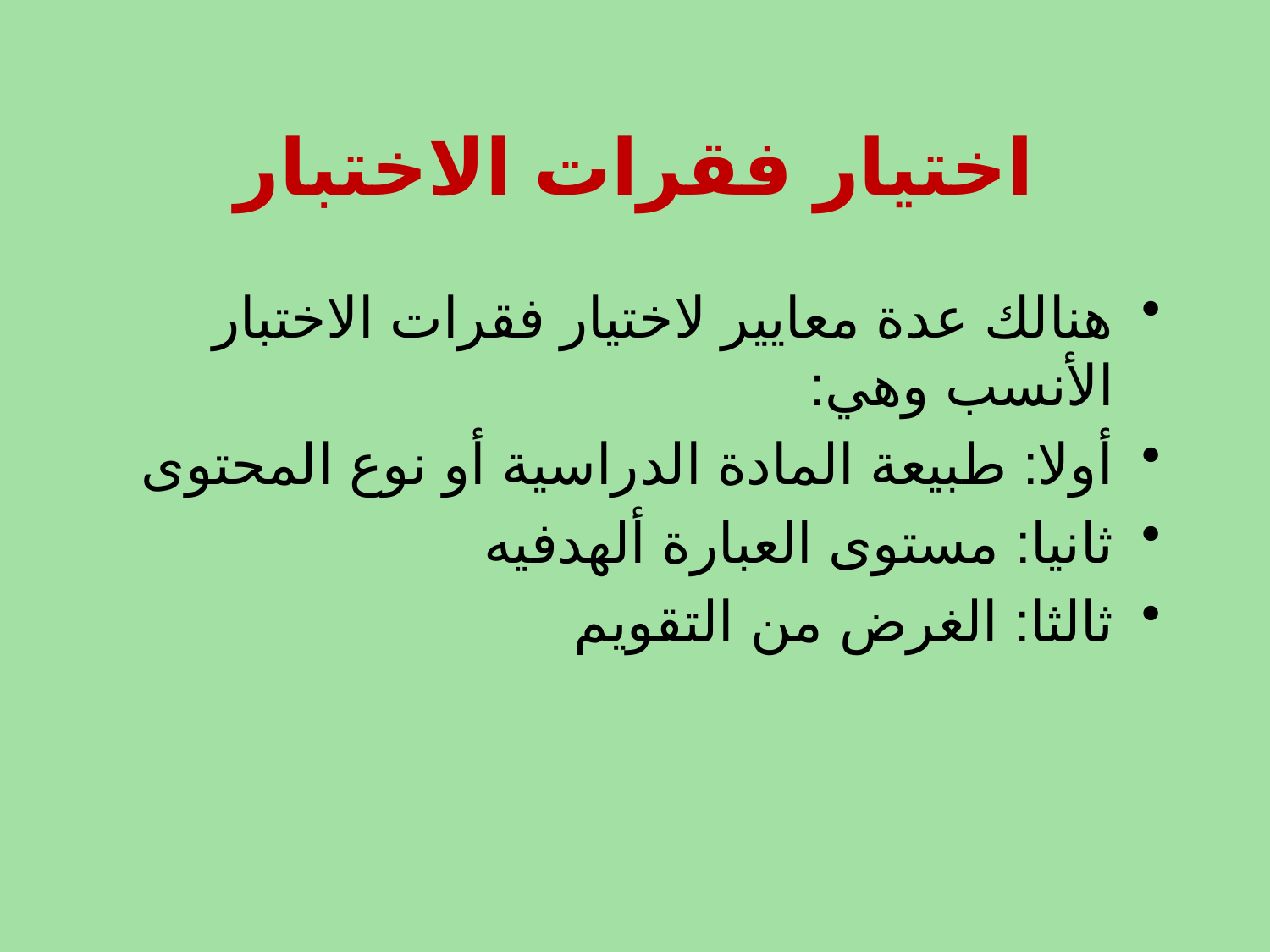

# اختيار فقرات الاختبار
هنالك عدة معايير لاختيار فقرات الاختبار الأنسب وهي:
أولا: طبيعة المادة الدراسية أو نوع المحتوى
ثانيا: مستوى العبارة ألهدفيه
ثالثا: الغرض من التقويم